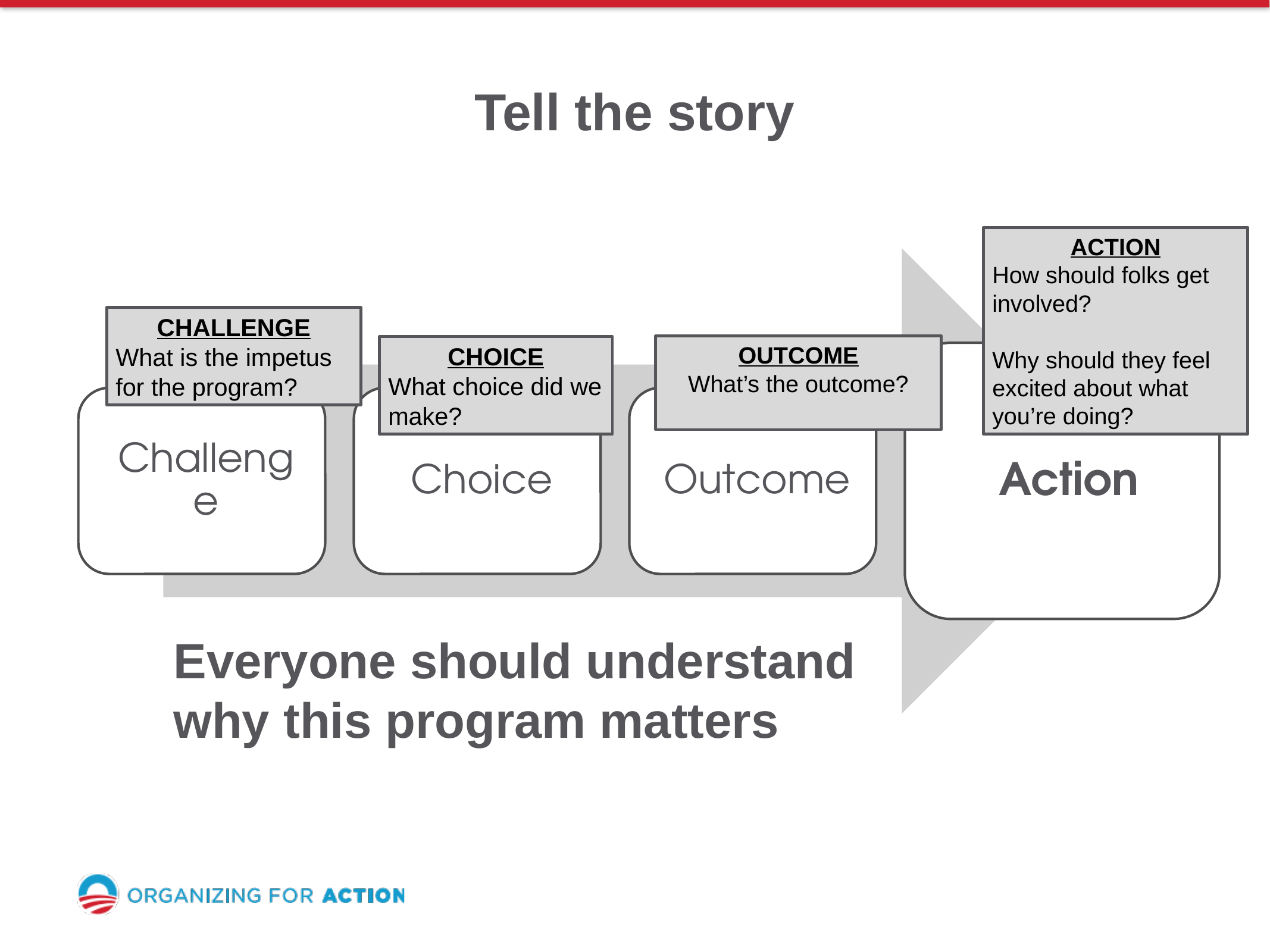

Tell the story
ACTION
How should folks get involved?

Why should they feel excited about what you’re doing?
Challenge
Choice
Outcome
Action
CHALLENGE
What is the impetus for the program?
OUTCOME
What’s the outcome?

CHOICE
What choice did we make?
Everyone should understand why this program matters